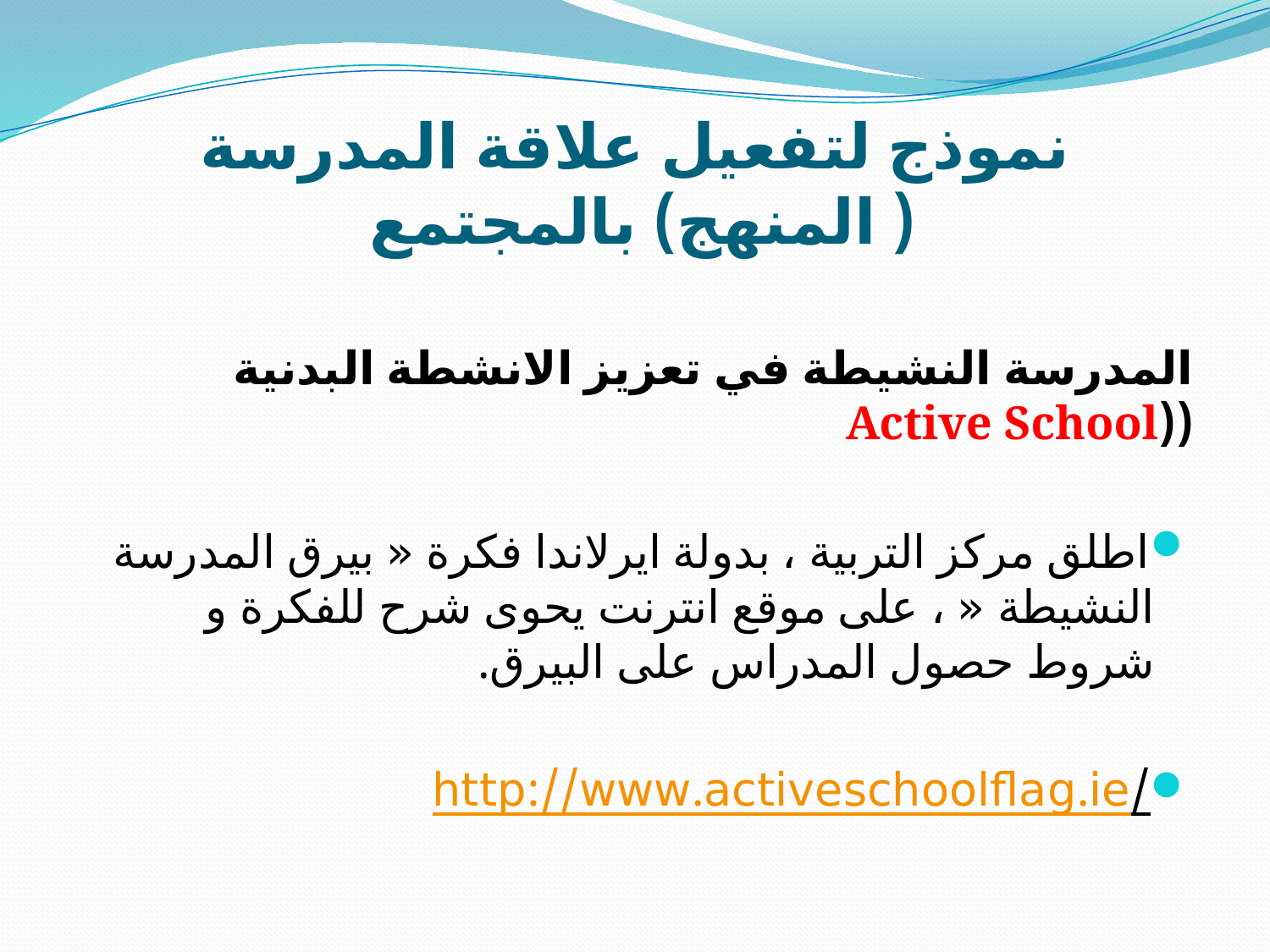

# نموذج لتفعيل علاقة المدرسة ( المنهج) بالمجتمع

المدرسة النشيطة في تعزيز الانشطة البدنية  ((Active School

اطلق مركز التربية ، بدولة ايرلاندا فكرة « بيرق المدرسة النشيطة « ، على موقع انترنت يحوى شرح للفكرة و شروط حصول المدراس على البيرق.

http://www.activeschoolflag.ie/